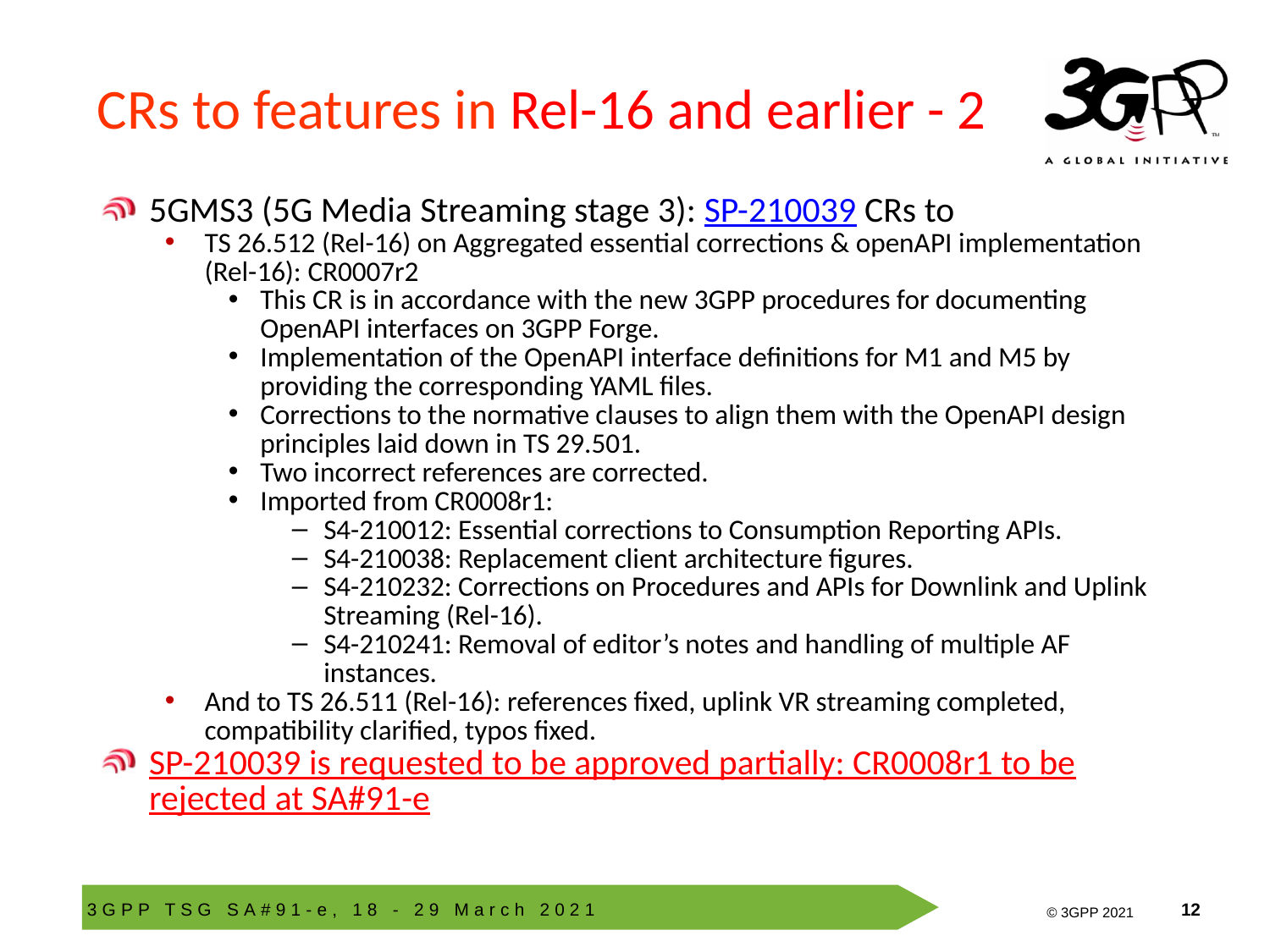

# CRs to features in Rel-16 and earlier - 2

5GMS3 (5G Media Streaming stage 3): SP-210039 CRs to
TS 26.512 (Rel-16) on Aggregated essential corrections & openAPI implementation (Rel-16): CR0007r2
This CR is in accordance with the new 3GPP procedures for documenting OpenAPI interfaces on 3GPP Forge.
Implementation of the OpenAPI interface definitions for M1 and M5 by providing the corresponding YAML files.
Corrections to the normative clauses to align them with the OpenAPI design principles laid down in TS 29.501.
Two incorrect references are corrected.
Imported from CR0008r1:
S4-210012: Essential corrections to Consumption Reporting APIs.
S4-210038: Replacement client architecture figures.
S4-210232: Corrections on Procedures and APIs for Downlink and Uplink Streaming (Rel-16).
S4-210241: Removal of editor’s notes and handling of multiple AF instances.
And to TS 26.511 (Rel-16): references fixed, uplink VR streaming completed, compatibility clarified, typos fixed.
SP-210039 is requested to be approved partially: CR0008r1 to be rejected at SA#91-e